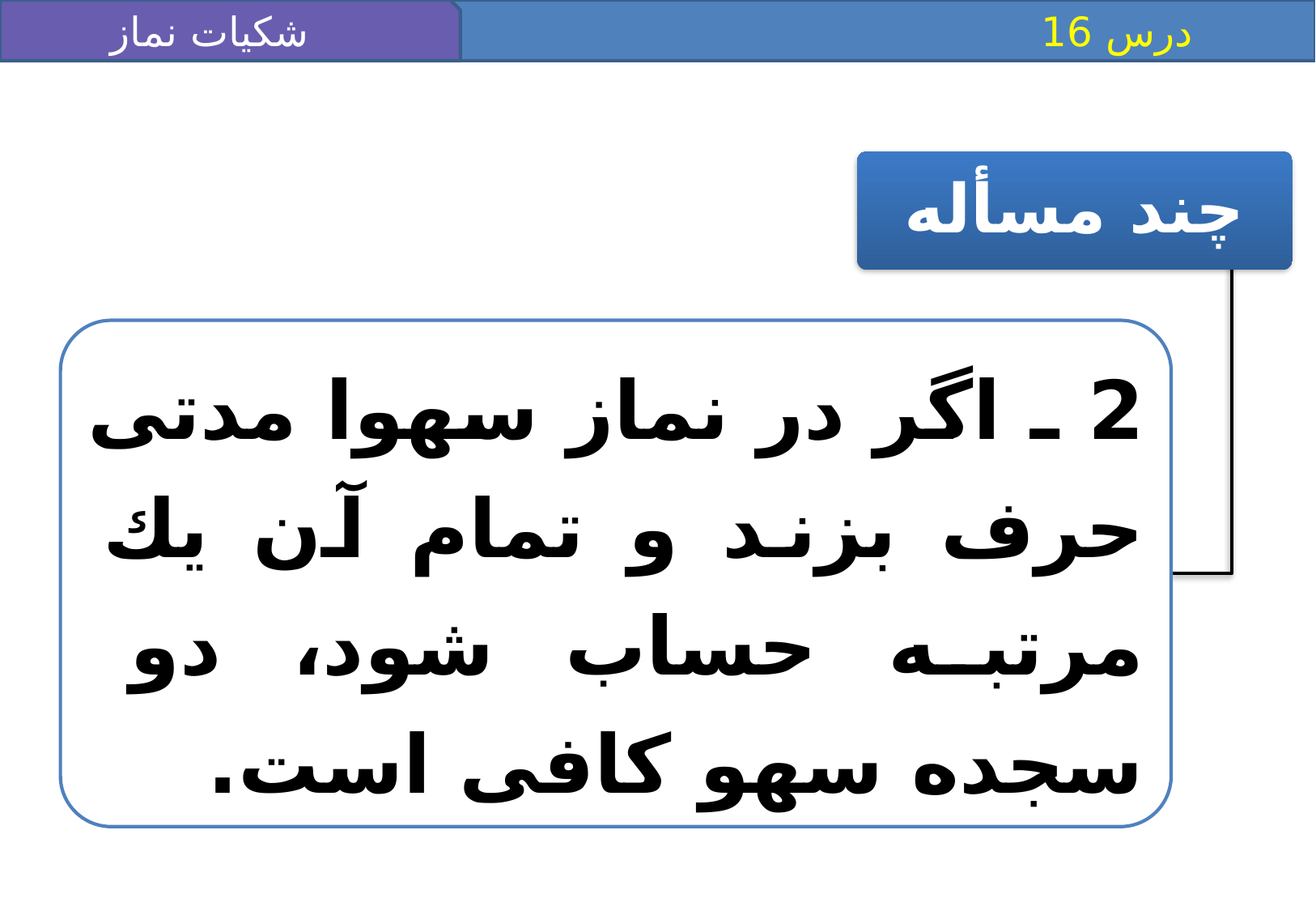

شکیات نماز 2
 درس 16
چند مسأله

2 ـ اگر در نماز سهوا مدتى حرف بزند و تمام آن يك مرتبه حساب شود، دو سجده سهو كافى است.